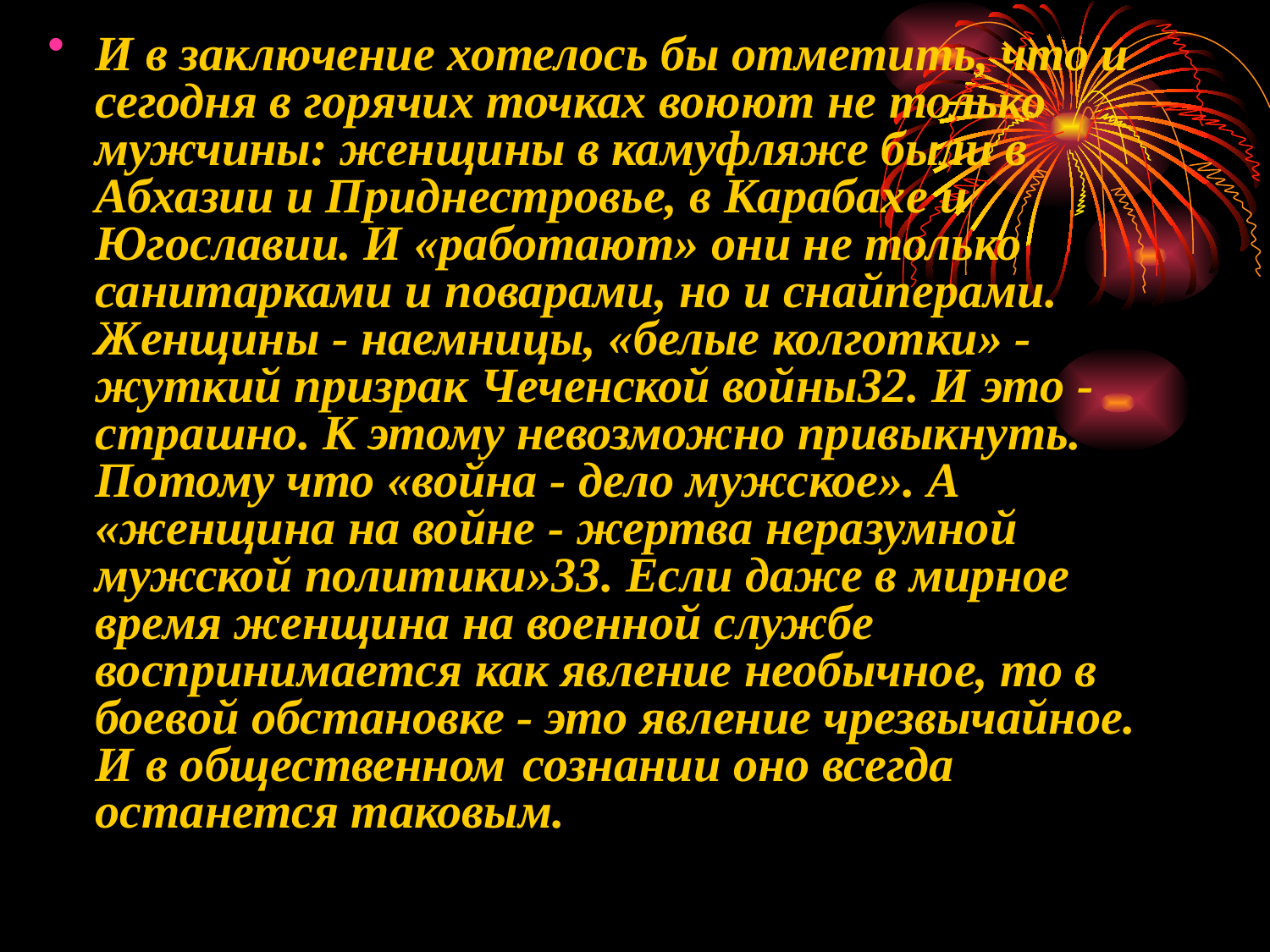

И в заключение хотелось бы отметить, что и сегодня в горячих точках воюют не только мужчины: женщины в камуфляже были в Абхазии и Приднестровье, в Карабахе и Югославии. И «работают» они не только санитарками и поварами, но и снайперами. Женщины - наемницы, «белые колготки» - жуткий призрак Чеченской войны32. И это - страшно. К этому невозможно привыкнуть. Потому что «война - дело мужское». А «женщина на войне - жертва неразумной мужской политики»33. Если даже в мирное время женщина на военной службе воспринимается как явление необычное, то в боевой обстановке - это явление чрезвычайное. И в общественном сознании оно всегда останется таковым.
#